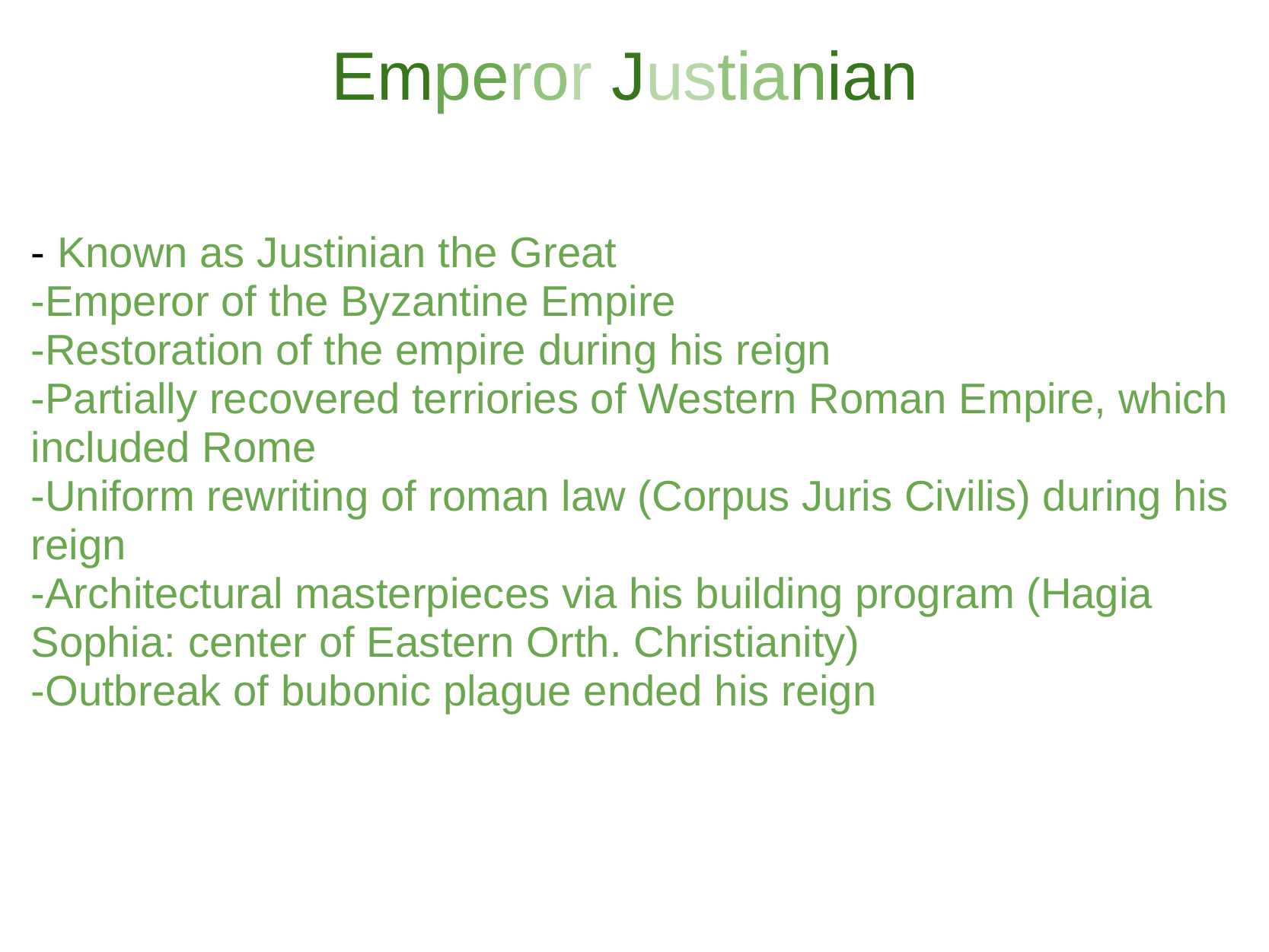

# Emperor Justianian
- Known as Justinian the Great
-Emperor of the Byzantine Empire
-Restoration of the empire during his reign
-Partially recovered terriories of Western Roman Empire, which included Rome
-Uniform rewriting of roman law (Corpus Juris Civilis) during his reign
-Architectural masterpieces via his building program (Hagia Sophia: center of Eastern Orth. Christianity)
-Outbreak of bubonic plague ended his reign